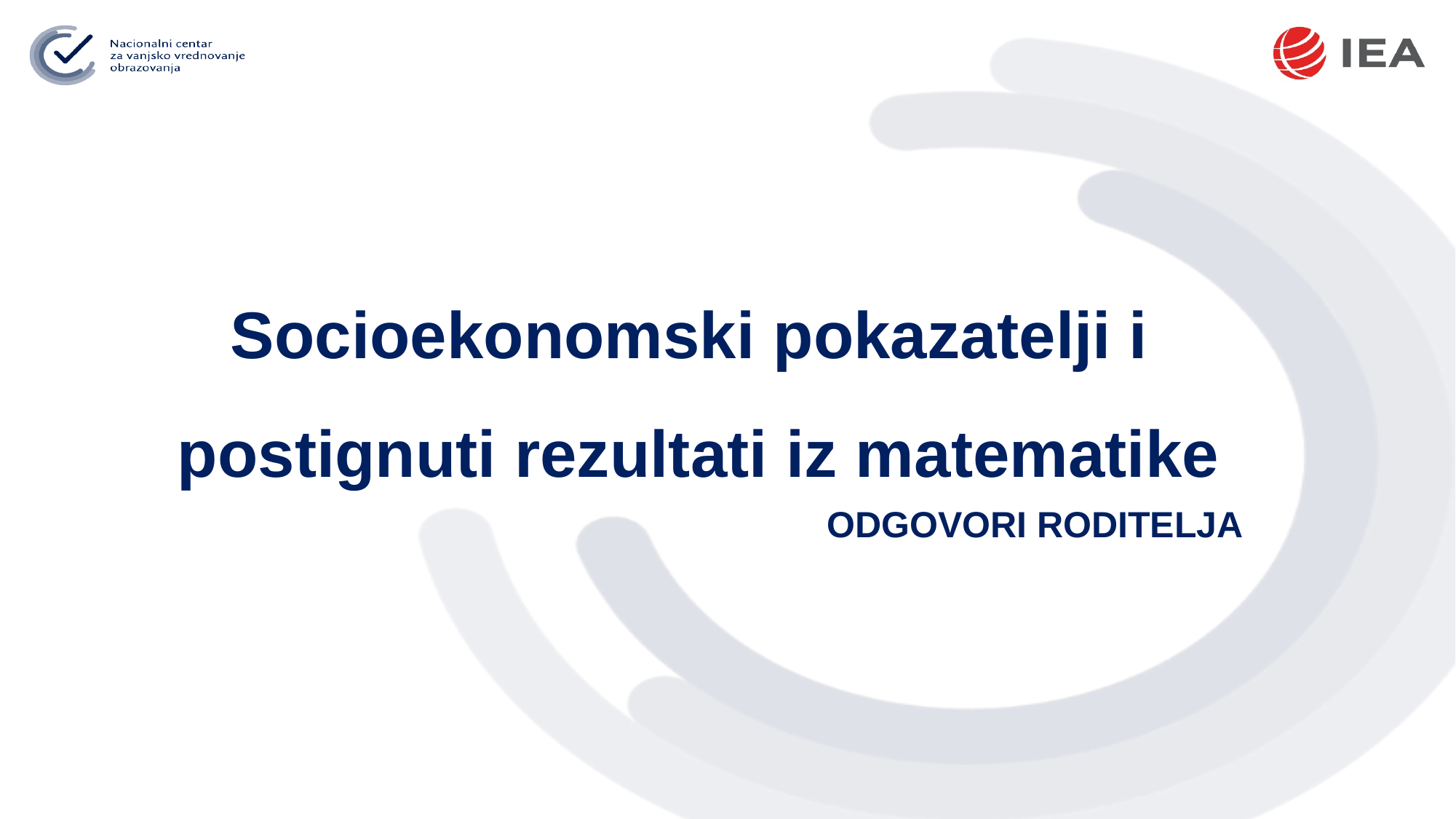

Socioekonomski pokazatelji i
postignuti rezultati iz matematike
ODGOVORI RODITELJA